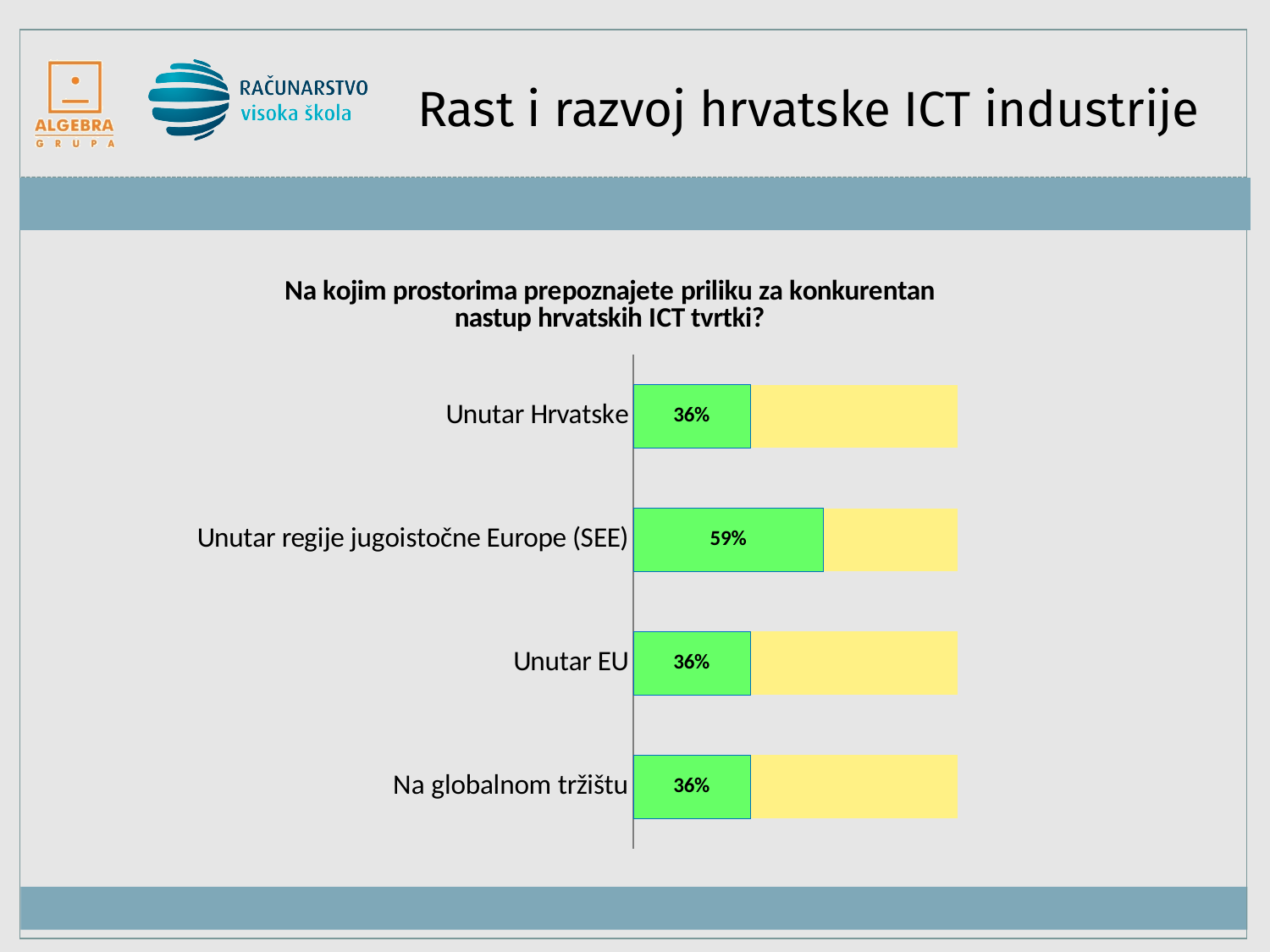

# Rast i razvoj hrvatske ICT industrije

### Chart: Na kojim prostorima prepoznajete priliku za konkurentan nastup hrvatskih ICT tvrtki?

| Category |  |  |
|---|---|---|
| Na globalnom tržištu | 0.3612565445026178 | 0.6387434554973822 |
| Unutar EU | 0.3612565445026178 | 0.6387434554973822 |
| Unutar regije jugoistočne Europe (SEE) | 0.5863874345549738 | 0.4136125654450262 |
| Unutar Hrvatske | 0.3612565445026178 | 0.6387434554973822 |